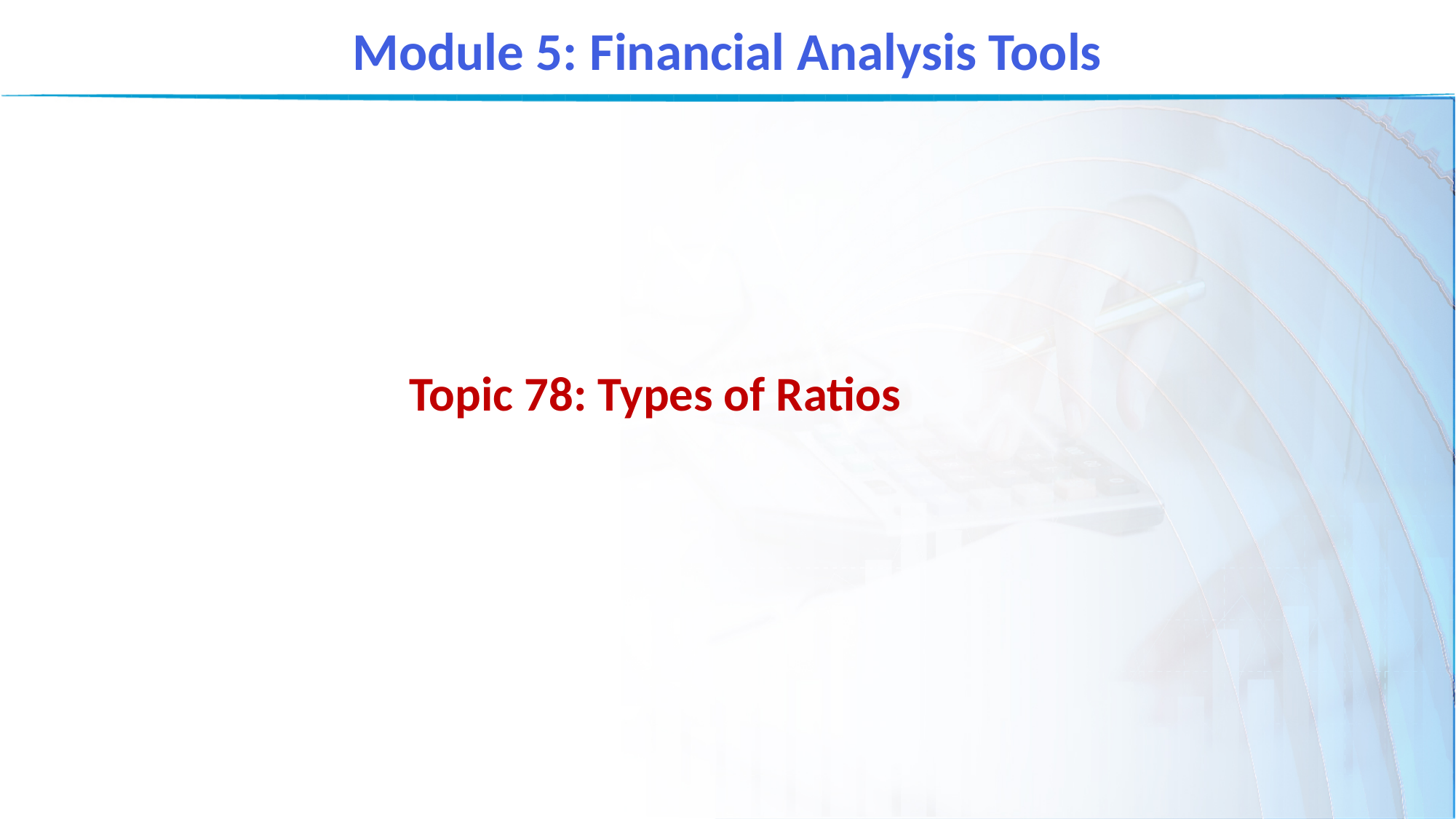

Module 5: Financial Analysis Tools
Topic 78: Types of Ratios